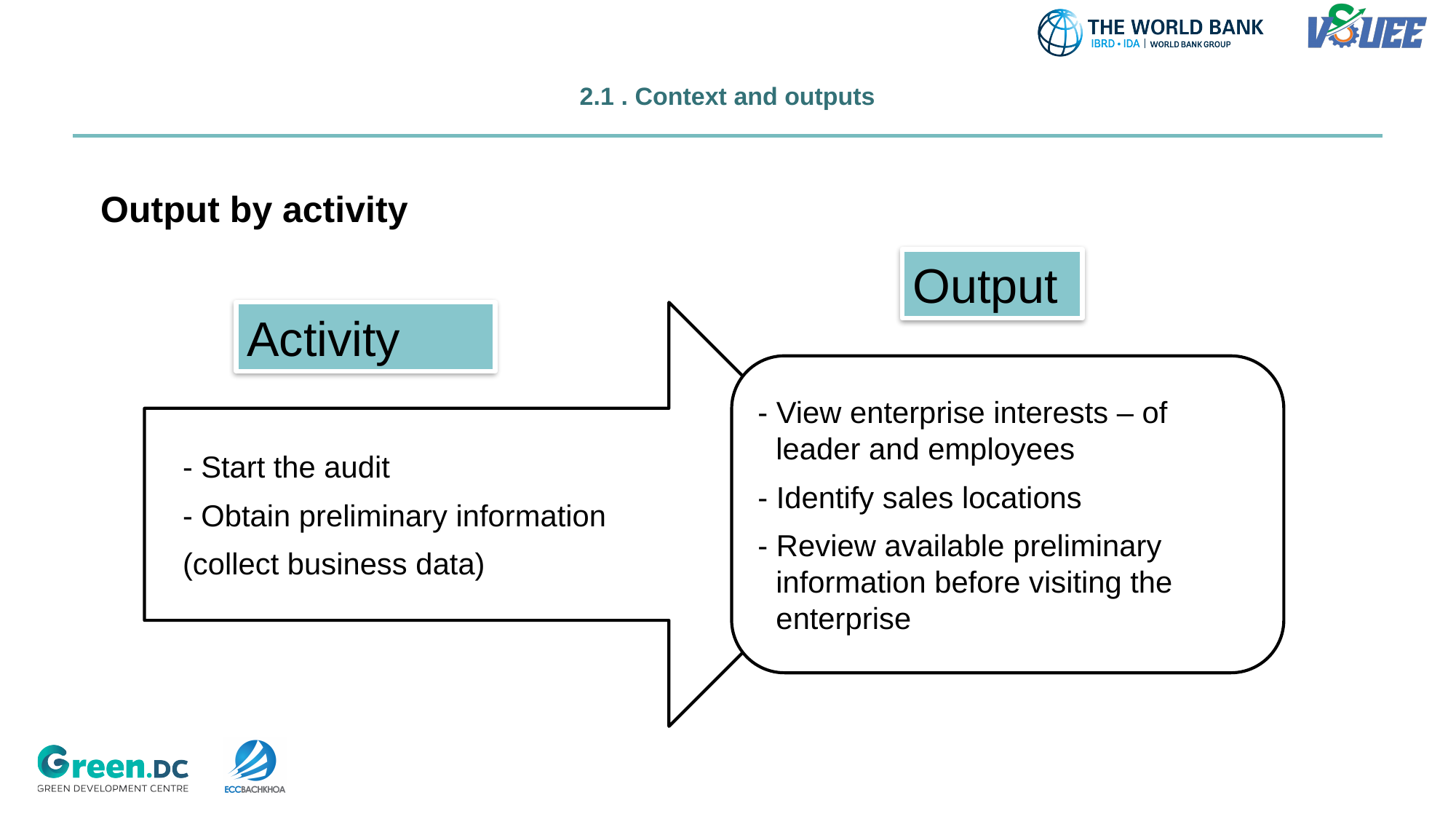

# 2.1 . Context and outputs
Output by activity
Output
- Start the audit
- Obtain preliminary information
(collect business data)
Activity
- View enterprise interests – of leader and employees
- Identify sales locations
- Review available preliminary information before visiting the enterprise